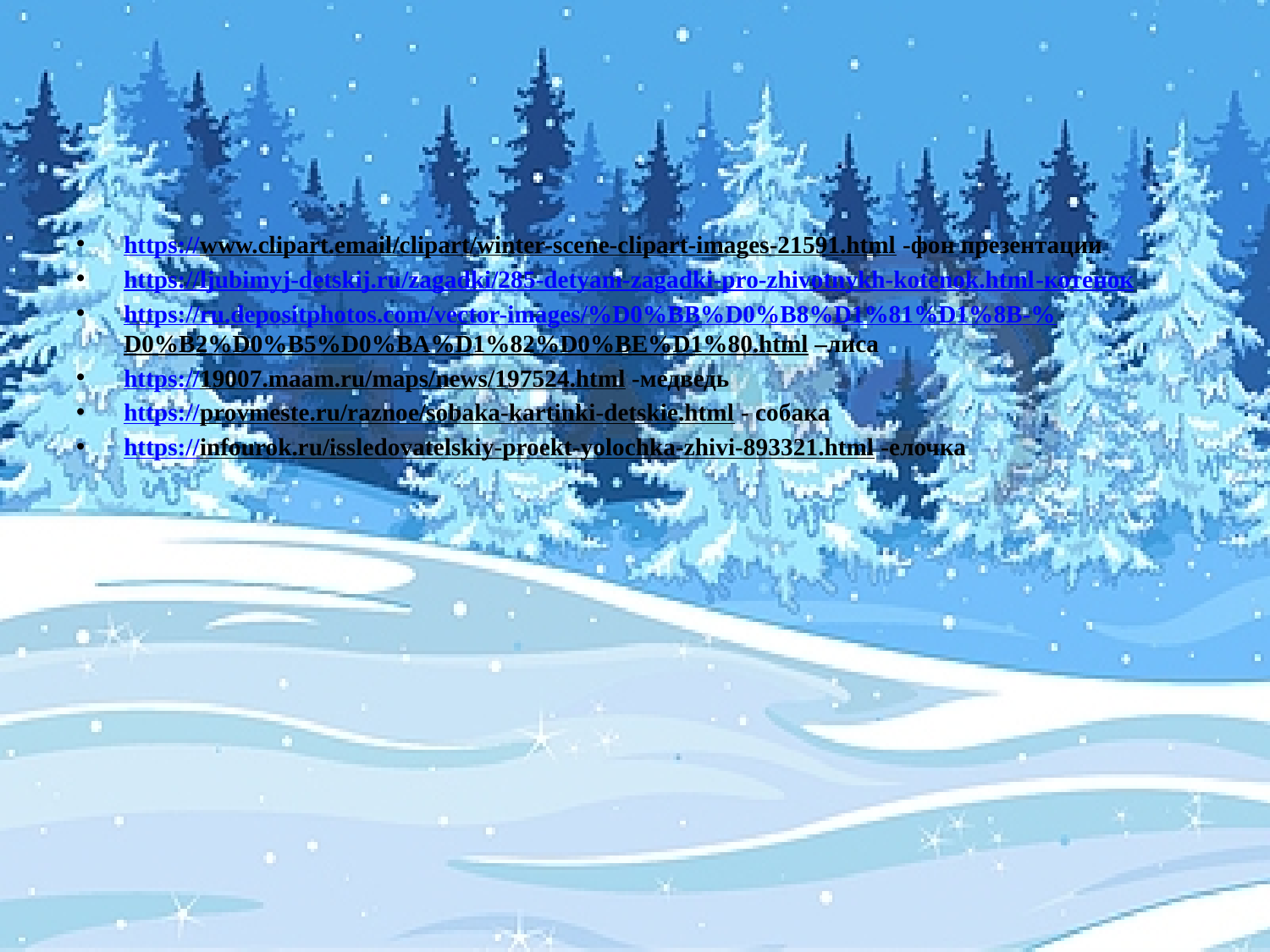

#
https://www.clipart.email/clipart/winter-scene-clipart-images-21591.html -фон презентации
https://ljubimyj-detskij.ru/zagadki/285-detyam-zagadki-pro-zhivotnykh-kotenok.html-котенок
https://ru.depositphotos.com/vector-images/%D0%BB%D0%B8%D1%81%D1%8B-%D0%B2%D0%B5%D0%BA%D1%82%D0%BE%D1%80.html –лиса
https://19007.maam.ru/maps/news/197524.html -медведь
https://provmeste.ru/raznoe/sobaka-kartinki-detskie.html - собака
https://infourok.ru/issledovatelskiy-proekt-yolochka-zhivi-893321.html -елочка